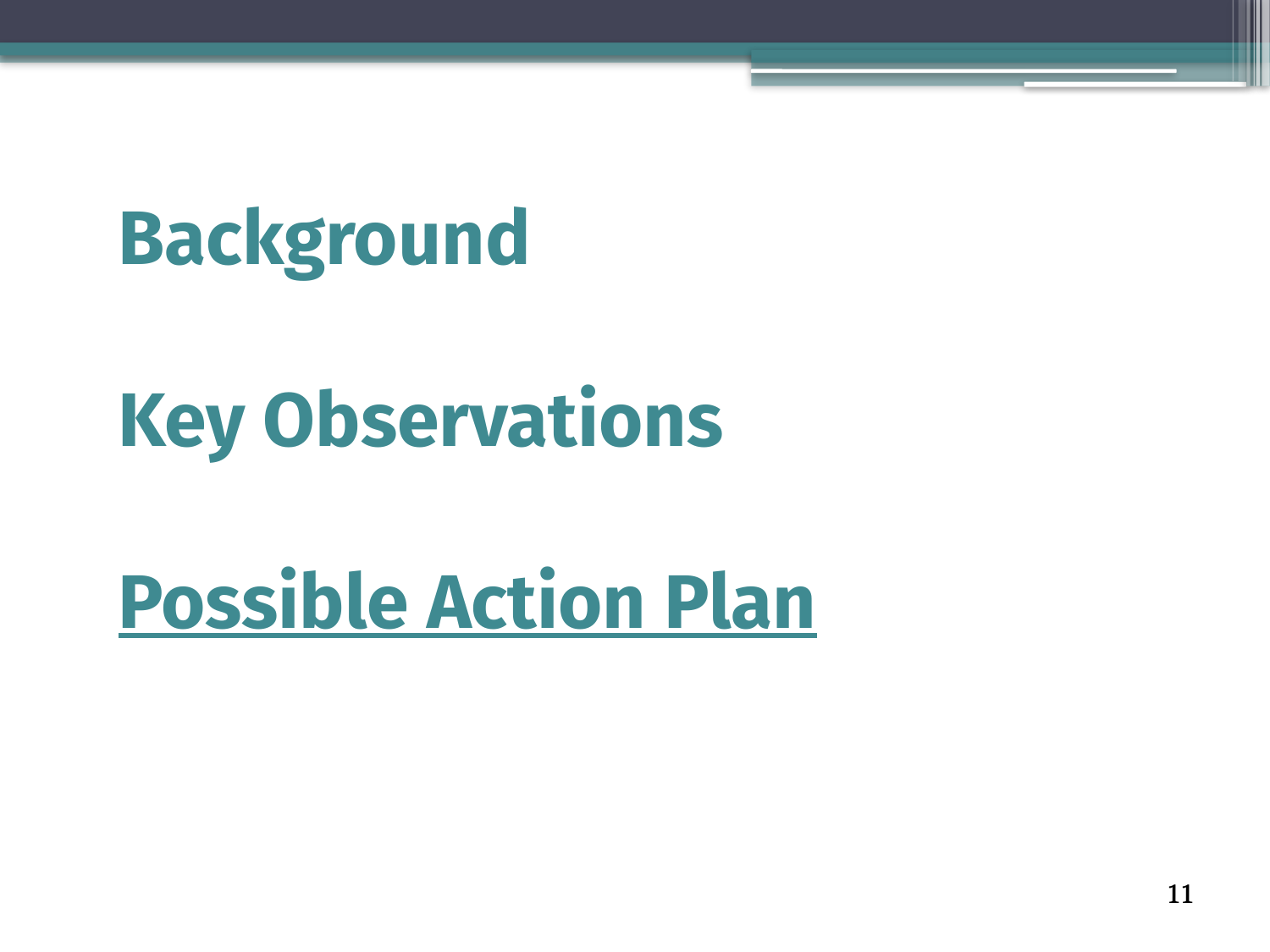

# Background Key Observations Possible Action Plan
11